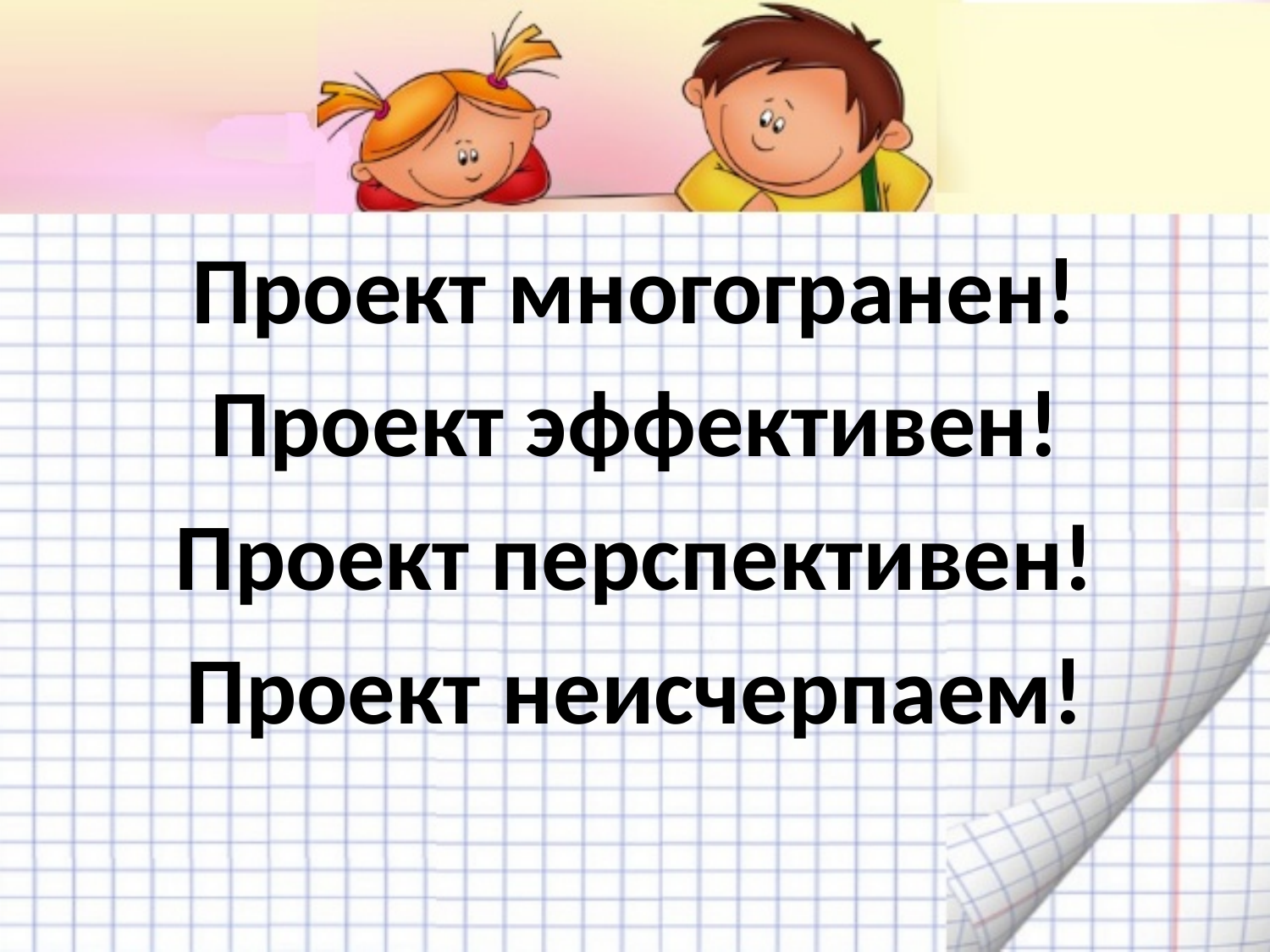

Проект многогранен!
Проект эффективен!
Проект перспективен!
Проект неисчерпаем!